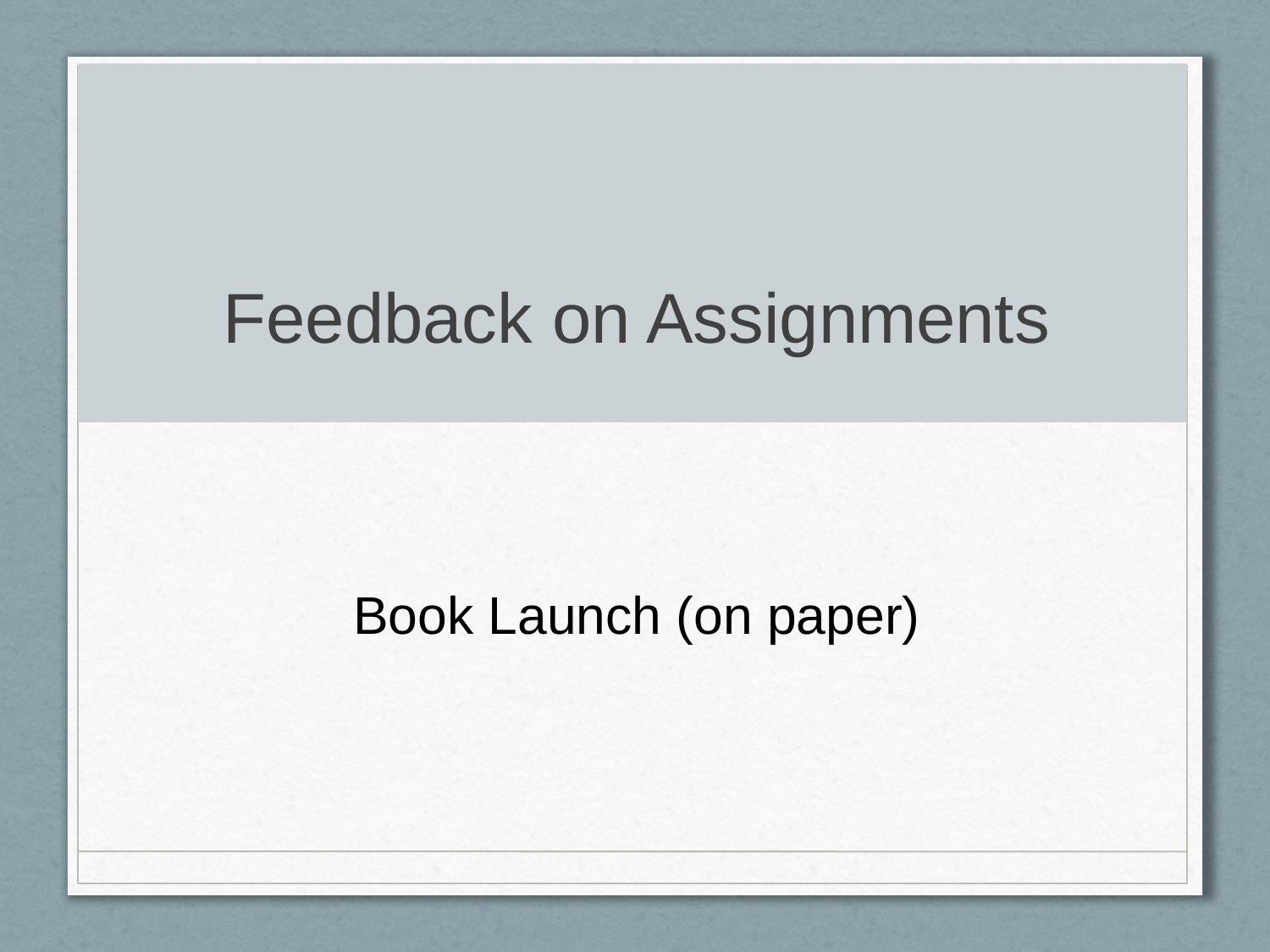

# Feedback on Assignments
Book Launch (on paper)